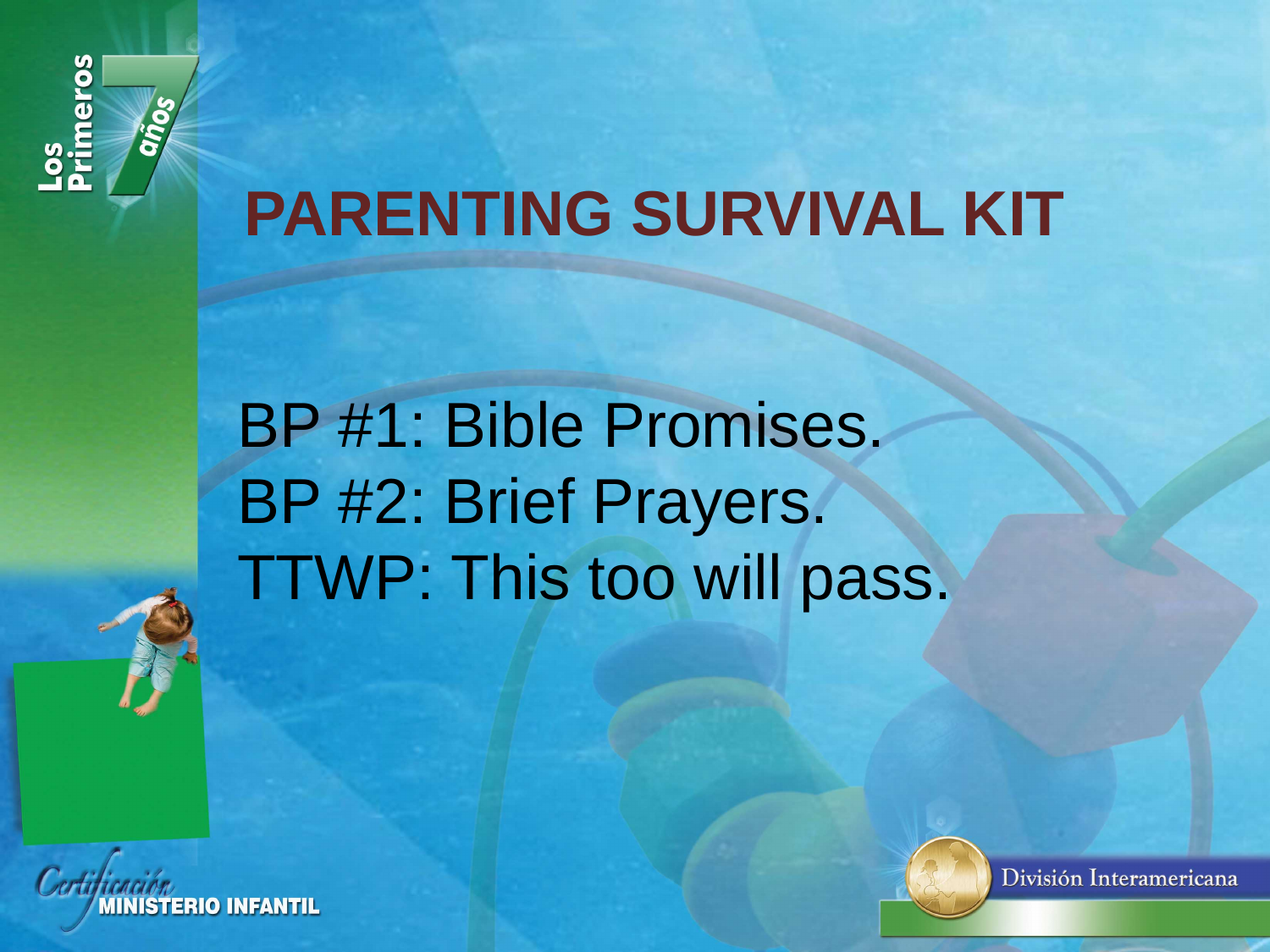

PARENTING SURVIVAL KIT

BP #1: Bible Promises.
BP #2: Brief Prayers.
TTWP: This too will pass.